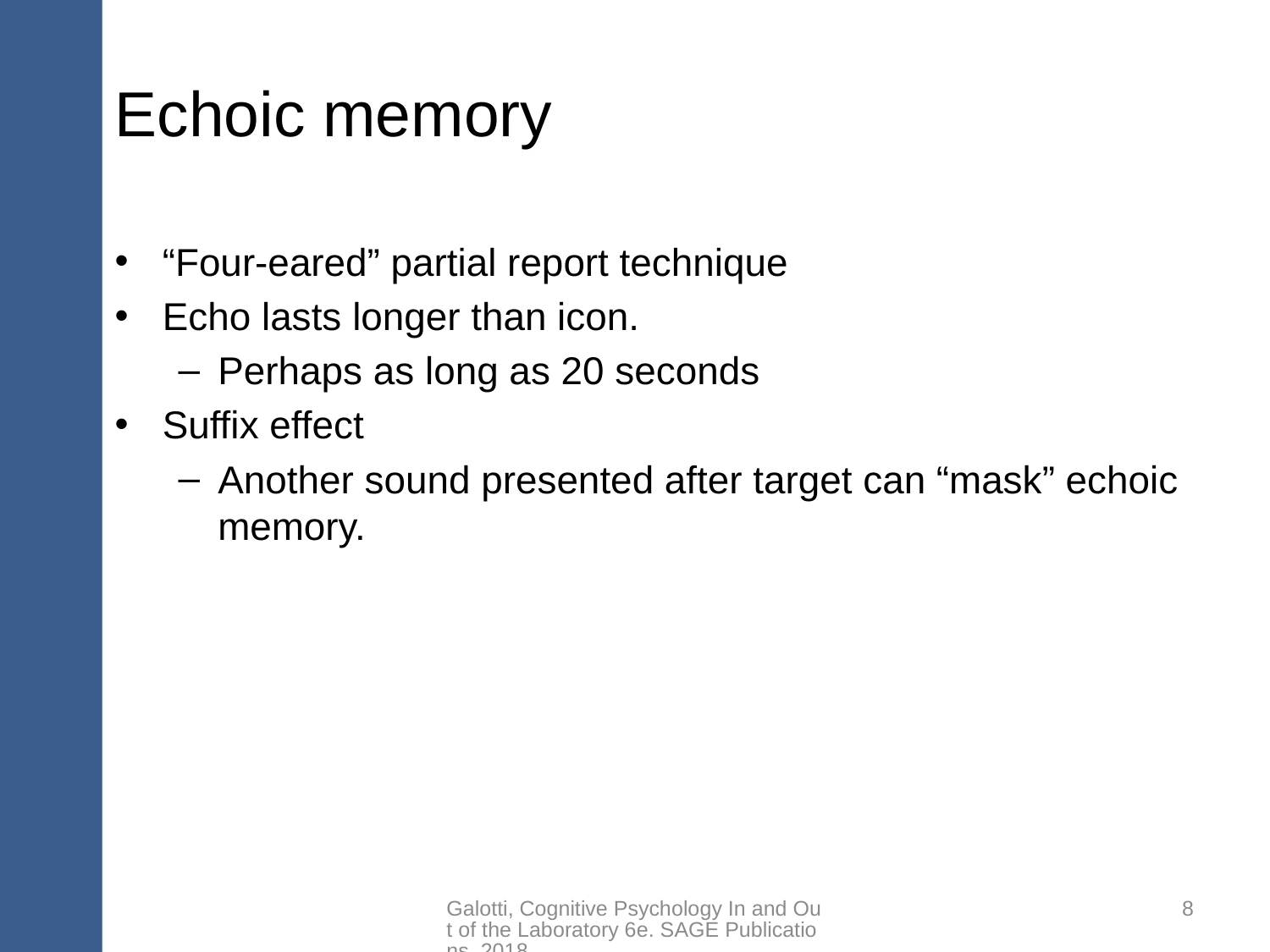

# Echoic memory
“Four-eared” partial report technique
Echo lasts longer than icon.
Perhaps as long as 20 seconds
Suffix effect
Another sound presented after target can “mask” echoic memory.
Galotti, Cognitive Psychology In and Out of the Laboratory 6e. SAGE Publications, 2018.
8